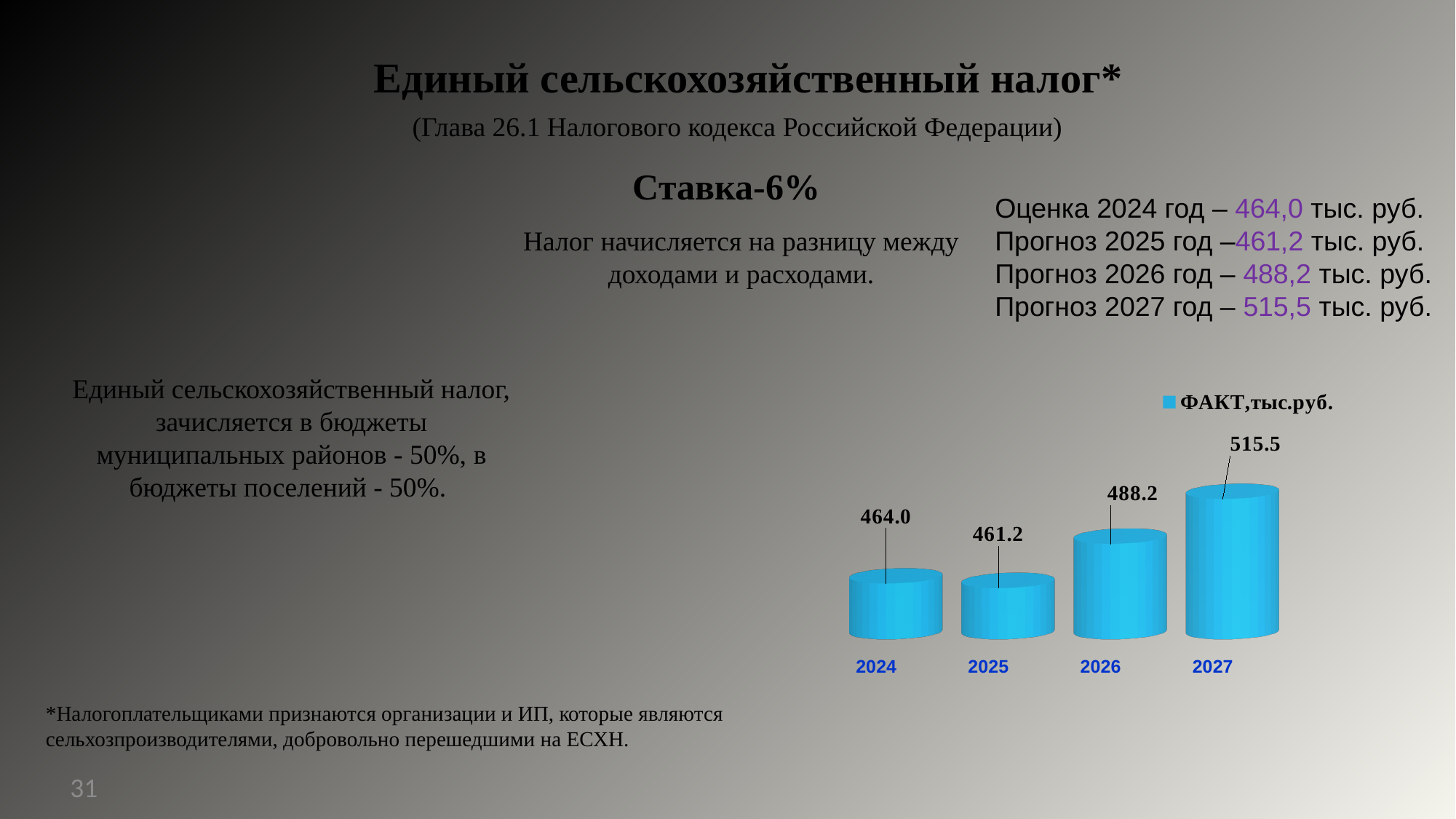

Единый сельскохозяйственный налог*
(Глава 26.1 Налогового кодекса Российской Федерации)
Ставка-6%
Оценка 2024 год – 464,0 тыс. руб.
Прогноз 2025 год –461,2 тыс. руб.
Прогноз 2026 год – 488,2 тыс. руб.
Прогноз 2027 год – 515,5 тыс. руб.
Налог начисляется на разницу между доходами и расходами.

[unsupported chart]

Единый сельскохозяйственный налог, зачисляется в бюджеты муниципальных районов - 50%, в бюджеты поселений - 50%.
*Налогоплательщиками признаются организации и ИП, которые являются сельхозпроизводителями, добровольно перешедшими на ЕСХН.
31